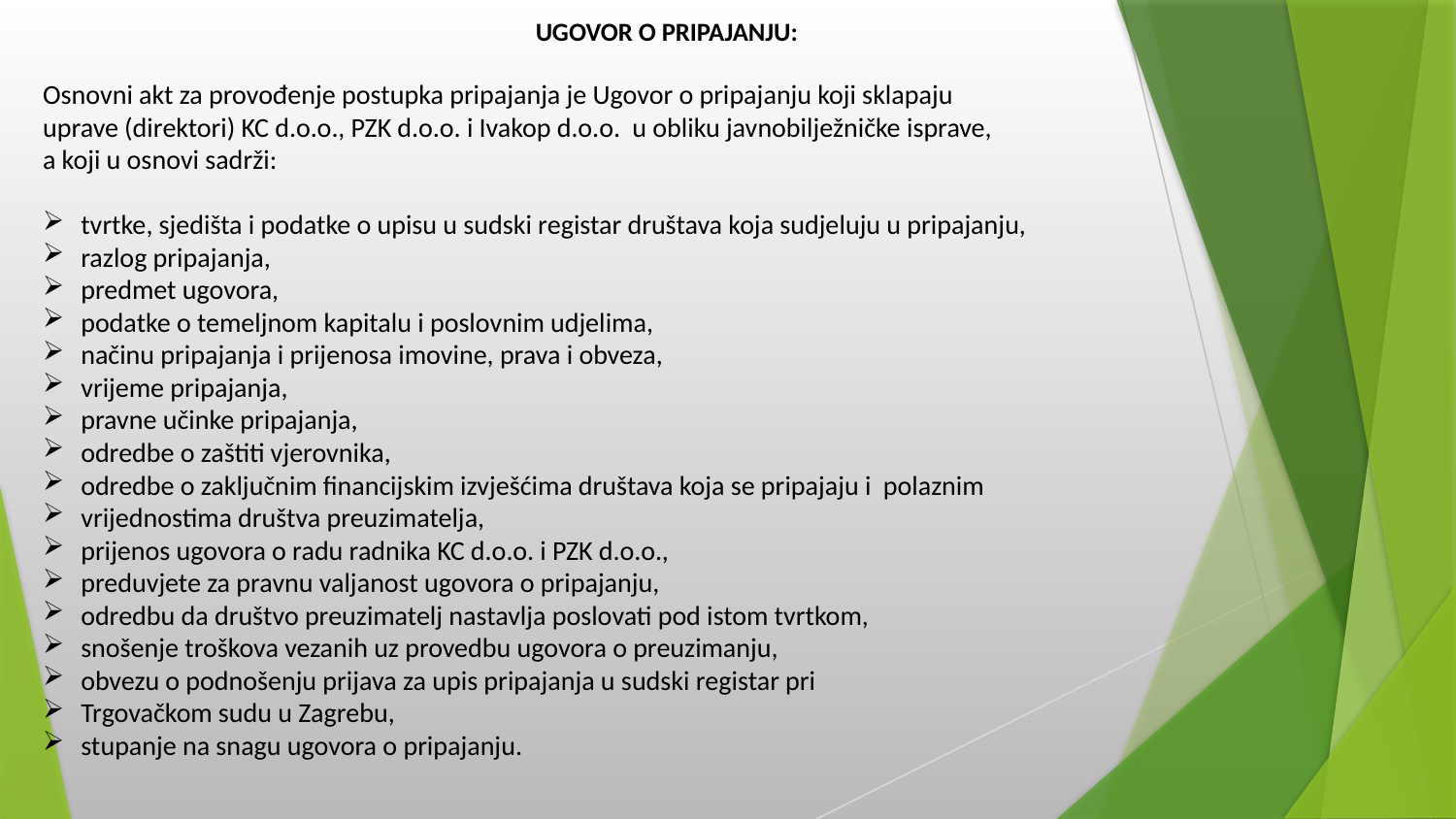

UGOVOR O PRIPAJANJU:

Osnovni akt za provođenje postupka pripajanja je Ugovor o pripajanju koji sklapaju
uprave (direktori) KC d.o.o., PZK d.o.o. i Ivakop d.o.o.  u obliku javnobilježničke isprave,
a koji u osnovi sadrži:

tvrtke, sjedišta i podatke o upisu u sudski registar društava koja sudjeluju u pripajanju,
razlog pripajanja,
predmet ugovora,
podatke o temeljnom kapitalu i poslovnim udjelima,
načinu pripajanja i prijenosa imovine, prava i obveza,
vrijeme pripajanja,
pravne učinke pripajanja,
odredbe o zaštiti vjerovnika,
odredbe o zaključnim financijskim izvješćima društava koja se pripajaju i  polaznim
vrijednostima društva preuzimatelja,
prijenos ugovora o radu radnika KC d.o.o. i PZK d.o.o.,
preduvjete za pravnu valjanost ugovora o pripajanju,
odredbu da društvo preuzimatelj nastavlja poslovati pod istom tvrtkom,
snošenje troškova vezanih uz provedbu ugovora o preuzimanju,
obvezu o podnošenju prijava za upis pripajanja u sudski registar pri
Trgovačkom sudu u Zagrebu,
stupanje na snagu ugovora o pripajanju.